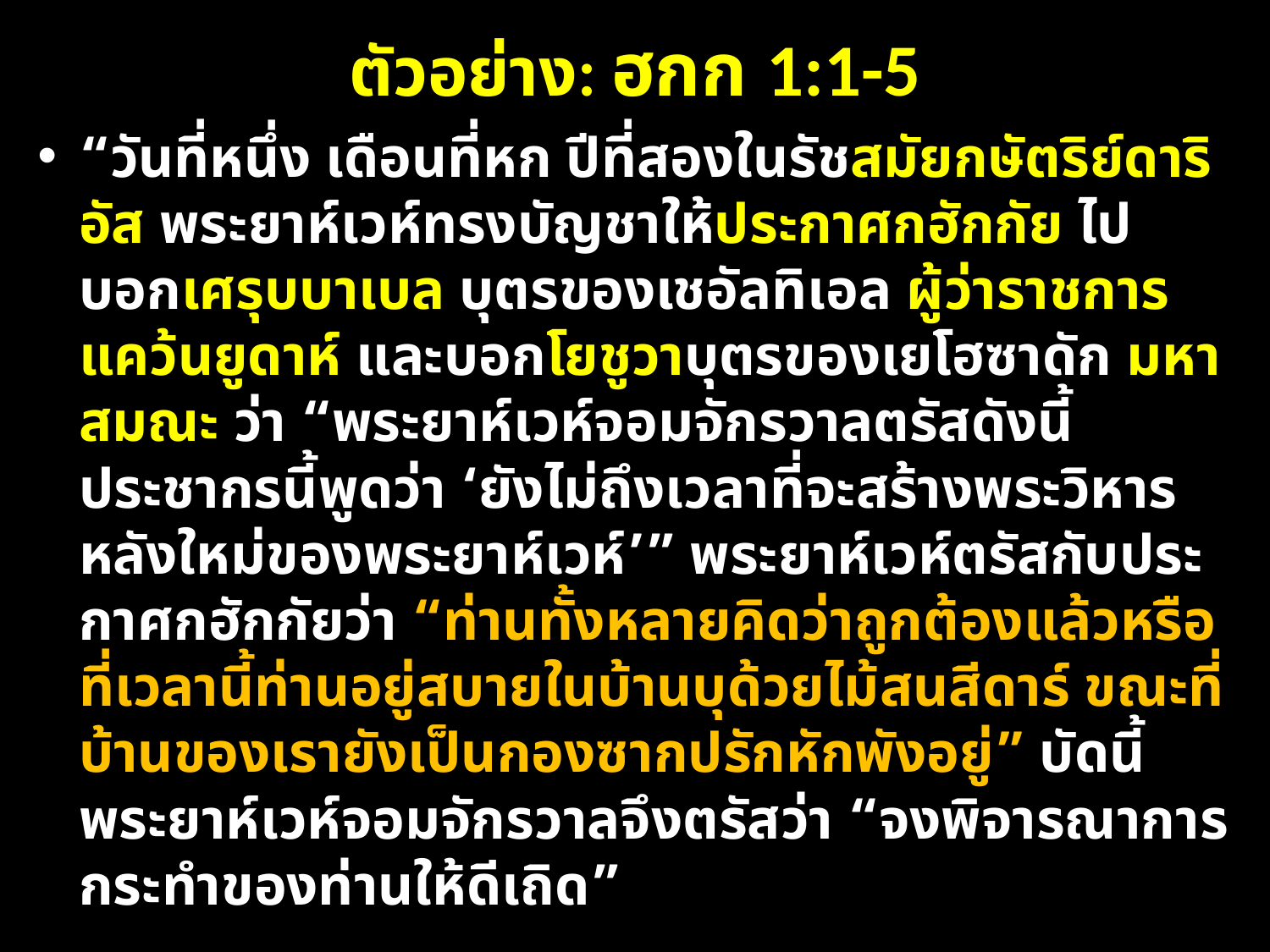

ตัวอย่าง: ฮกก 1:1-5
“วันที่​หนึ่ง เดือน​ที่​หก ปี​ที่​สอง​ใน​รัช​สมัย​กษัตริย์​ดา​ริ​อัส พระ​ยาห์​เวห์​ทรง​บัญชา​ให้​ประ​กา​ศก​ฮัก​กัย​ ไป​บอก​เศรุบบาเบล ​บุตร​ของ​เชอัลทิเอล ผู้ว่าราชการ​แคว้น​ยูดาห์ และ​บอก​โย​ชู​วา​บุตร​ของ​เย​โฮ​ซา​ดัก มหา​สม​ณะ​ ว่า “พระ​ยาห์​เวห์​จอม​จักรวาล​ตรัส​ดังนี้ ประชากร​นี้​พูด​ว่า ‘ยัง​ไม่​ถึง​เวลาที่​จะ​สร้าง​พระ​วิหาร​หลัง​ใหม่​ของ​พระ​ยาห์​เวห์’” พระ​ยาห์​เวห์​ตรัส​กับ​ประ​กา​ศก​ฮัก​กัย​ว่า “ท่าน​ทั้ง​หลาย​คิด​ว่า​ถูกต้อง​แล้ว​หรือ​ที่​เวลา​นี้​ท่าน​อยู่​สบาย​ใน​บ้าน​บุ​ด้วย​ไม้​สน​สี​ดาร์ ขณะที่​บ้าน​ของ​เรา​ยัง​เป็น​กอง​ซากปรักหักพัง​อยู่” บัดนี้ พระ​ยาห์​เวห์​จอม​จักรวาล​จึง​ตรัส​ว่า “จง​พิจารณา​การ​กระทำ​ของ​ท่าน​ให้​ดี​เถิด”